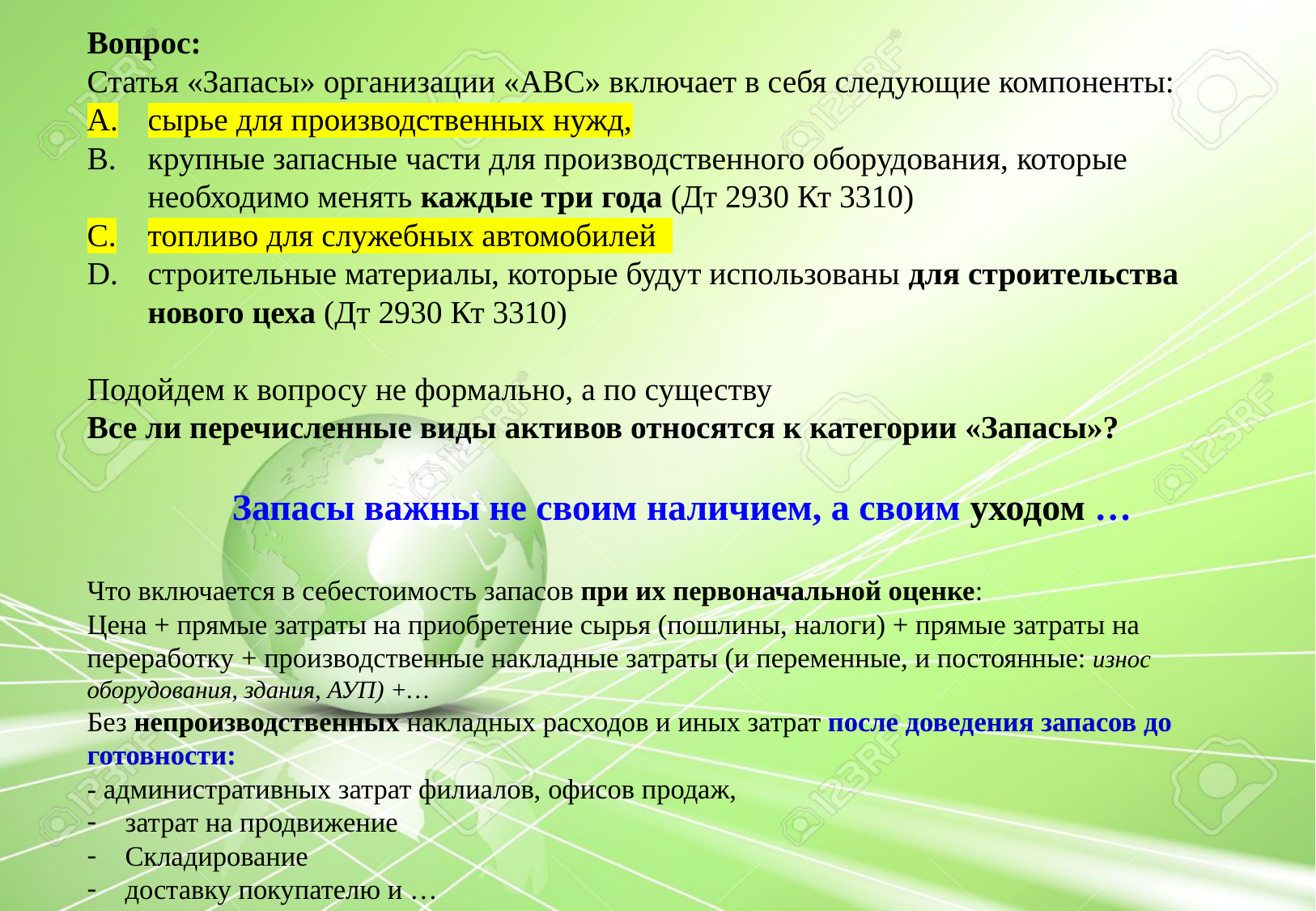

Вопрос:
Статья «Запасы» организации «АВС» включает в себя следующие компоненты:
сырье для производственных нужд,
крупные запасные части для производственного оборудования, которые необходимо менять каждые три года (Дт 2930 Кт 3310)
топливо для служебных автомобилей
строительные материалы, которые будут использованы для строительства нового цеха (Дт 2930 Кт 3310)

Подойдем к вопросу не формально, а по существу
Все ли перечисленные виды активов относятся к категории «Запасы»?

Запасы важны не своим наличием, а своим уходом …

Что включается в себестоимость запасов при их первоначальной оценке:
Цена + прямые затраты на приобретение сырья (пошлины, налоги) + прямые затраты на переработку + производственные накладные затраты (и переменные, и постоянные: износ оборудования, здания, АУП) +…
Без непроизводственных накладных расходов и иных затрат после доведения запасов до готовности:
- административных затрат филиалов, офисов продаж,
затрат на продвижение
Складирование
доставку покупателю и …